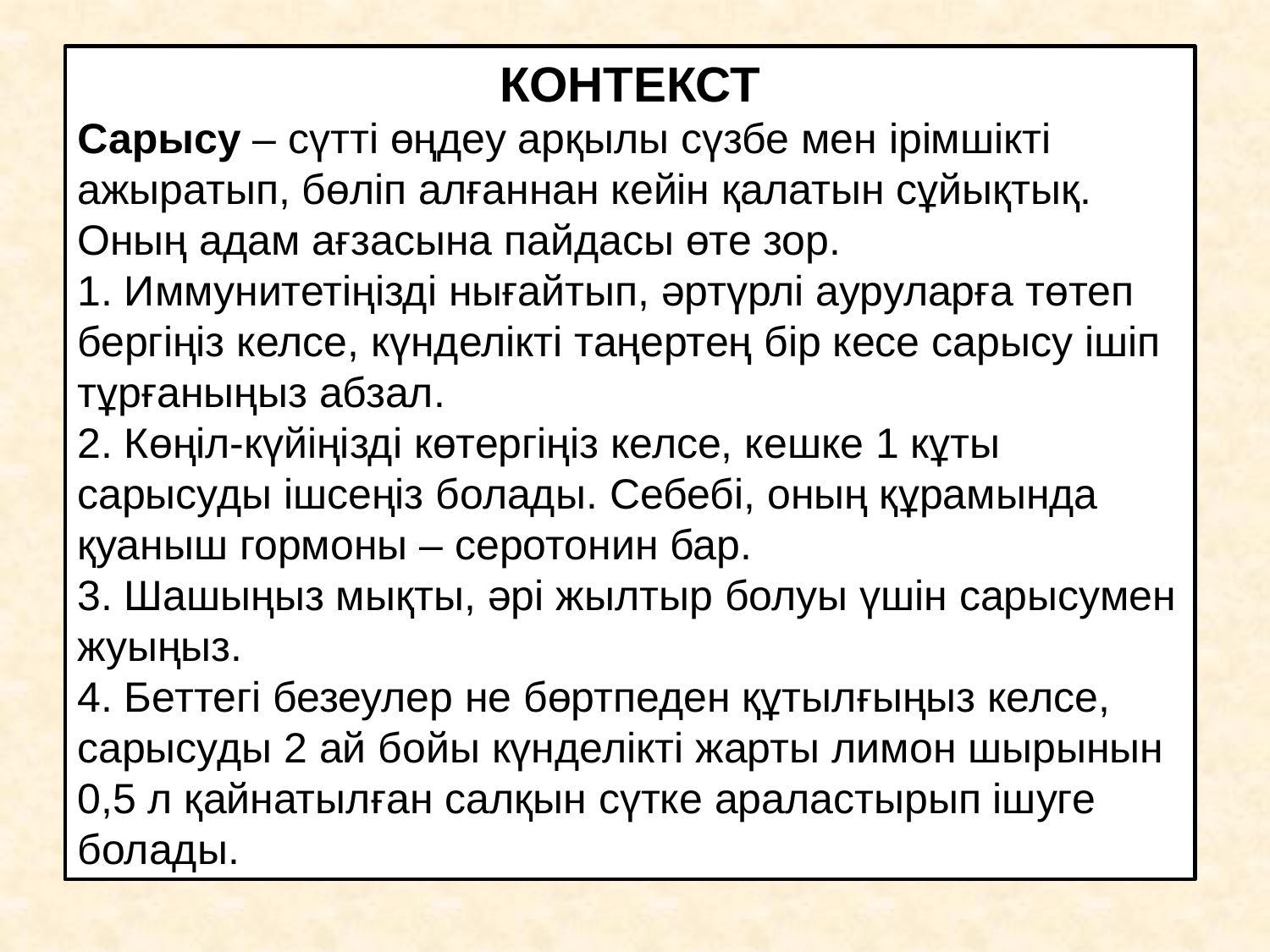

КОНТЕКСТ
Сарысу – сүтті өңдеу арқылы сүзбе мен ірімшікті ажыратып, бөліп алғаннан кейін қалатын сұйықтық. Оның адам ағзасына пайдасы өте зор.
1. Иммунитетіңізді нығайтып, әртүрлі ауруларға төтеп бергіңіз келсе, күнделікті таңертең бір кесе сарысу ішіп тұрғаныңыз абзал.
2. Көңіл-күйіңізді көтергіңіз келсе, кешке 1 кұты сарысуды ішсеңіз болады. Себебі, оның құрамында қуаныш гормоны – серотонин бар.
3. Шашыңыз мықты, әрі жылтыр болуы үшін сарысумен жуыңыз.
4. Беттегі безеулер не бөртпеден құтылғыңыз келсе, сарысуды 2 ай бойы күнделікті жарты лимон шырынын 0,5 л қайнатылған салқын сүтке араластырып ішуге болады.